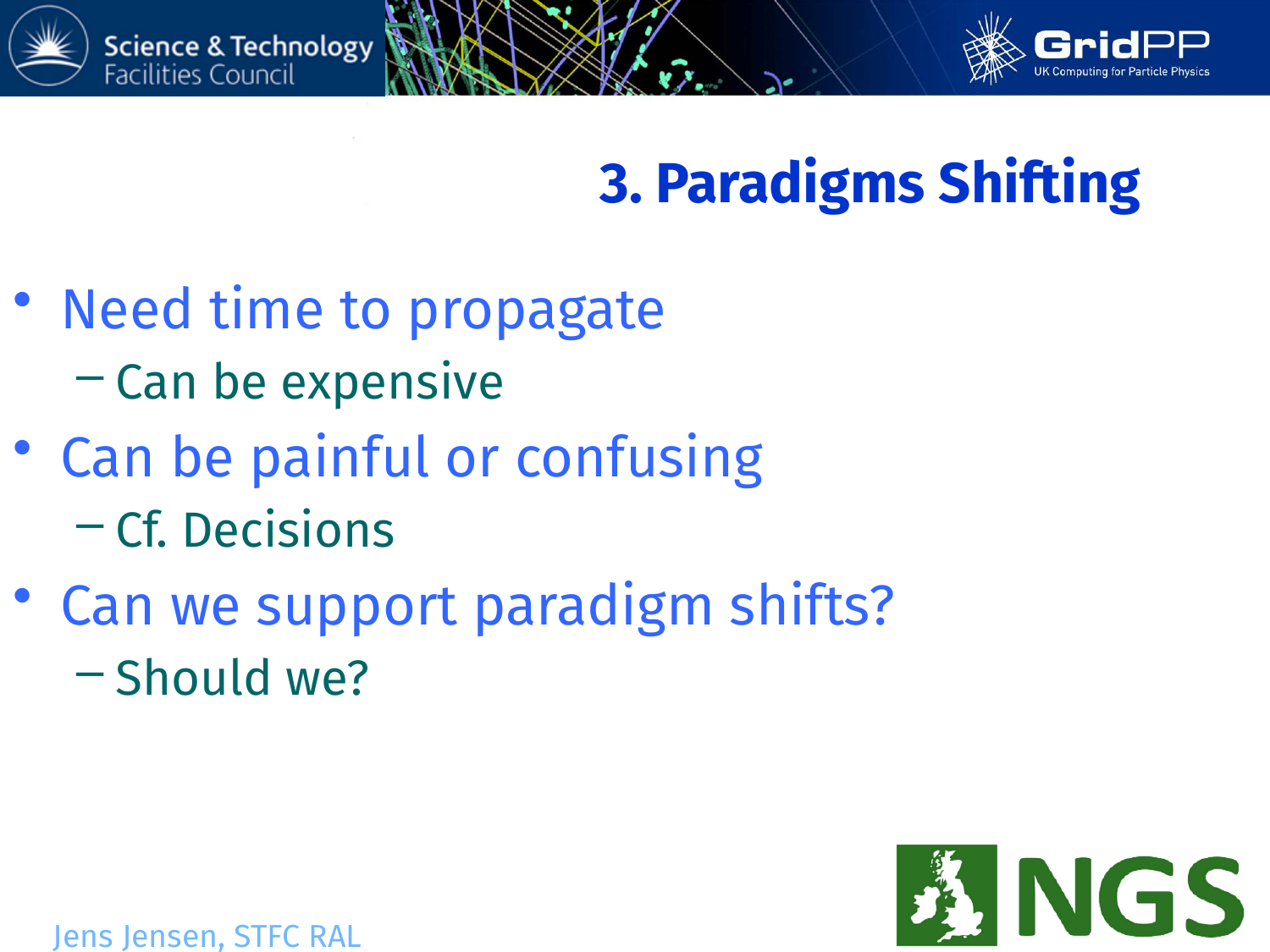

# 3. Paradigms Shifting
Need time to propagate
Can be expensive
Can be painful or confusing
Cf. Decisions
Can we support paradigm shifts?
Should we?